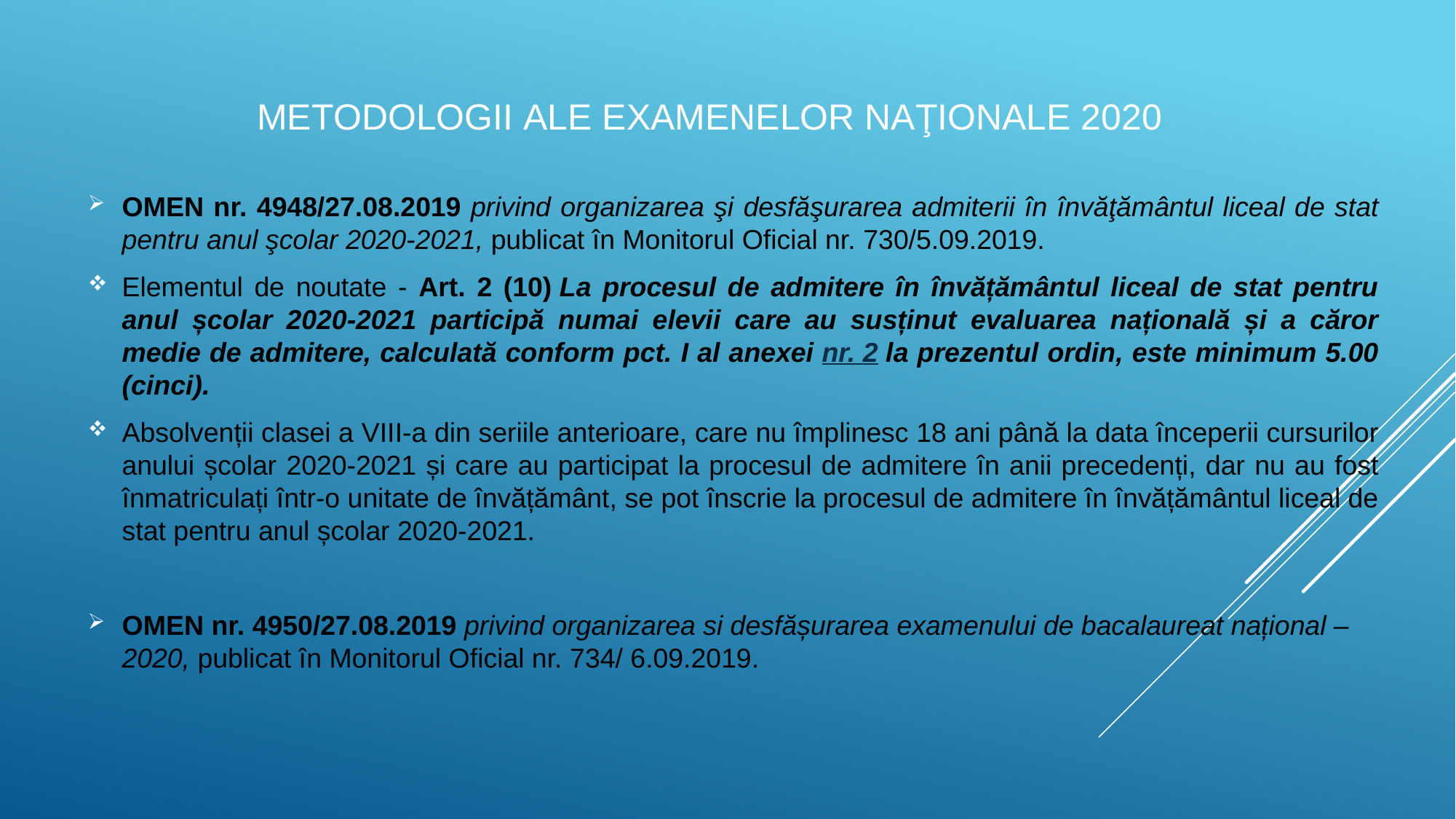

# METODOLOGII ALE EXAMENELOR NAŢIONALE 2020

OMEN nr. 4948/27.08.2019 privind organizarea şi desfăşurarea admiterii în învăţământul liceal de stat pentru anul şcolar 2020-2021, publicat în Monitorul Oficial nr. 730/5.09.2019.
Elementul de noutate - Art. 2 (10) La procesul de admitere în învățământul liceal de stat pentru anul școlar 2020-2021 participă numai elevii care au susținut evaluarea națională și a căror medie de admitere, calculată conform pct. I al anexei nr. 2 la prezentul ordin, este minimum 5.00 (cinci).
Absolvenții clasei a VIII-a din seriile anterioare, care nu împlinesc 18 ani până la data începerii cursurilor anului școlar 2020-2021 și care au participat la procesul de admitere în anii precedenți, dar nu au fost înmatriculați într-o unitate de învățământ, se pot înscrie la procesul de admitere în învățământul liceal de stat pentru anul școlar 2020-2021.

OMEN nr. 4950/27.08.2019 privind organizarea si desfășurarea examenului de bacalaureat național – 2020, publicat în Monitorul Oficial nr. 734/ 6.09.2019.